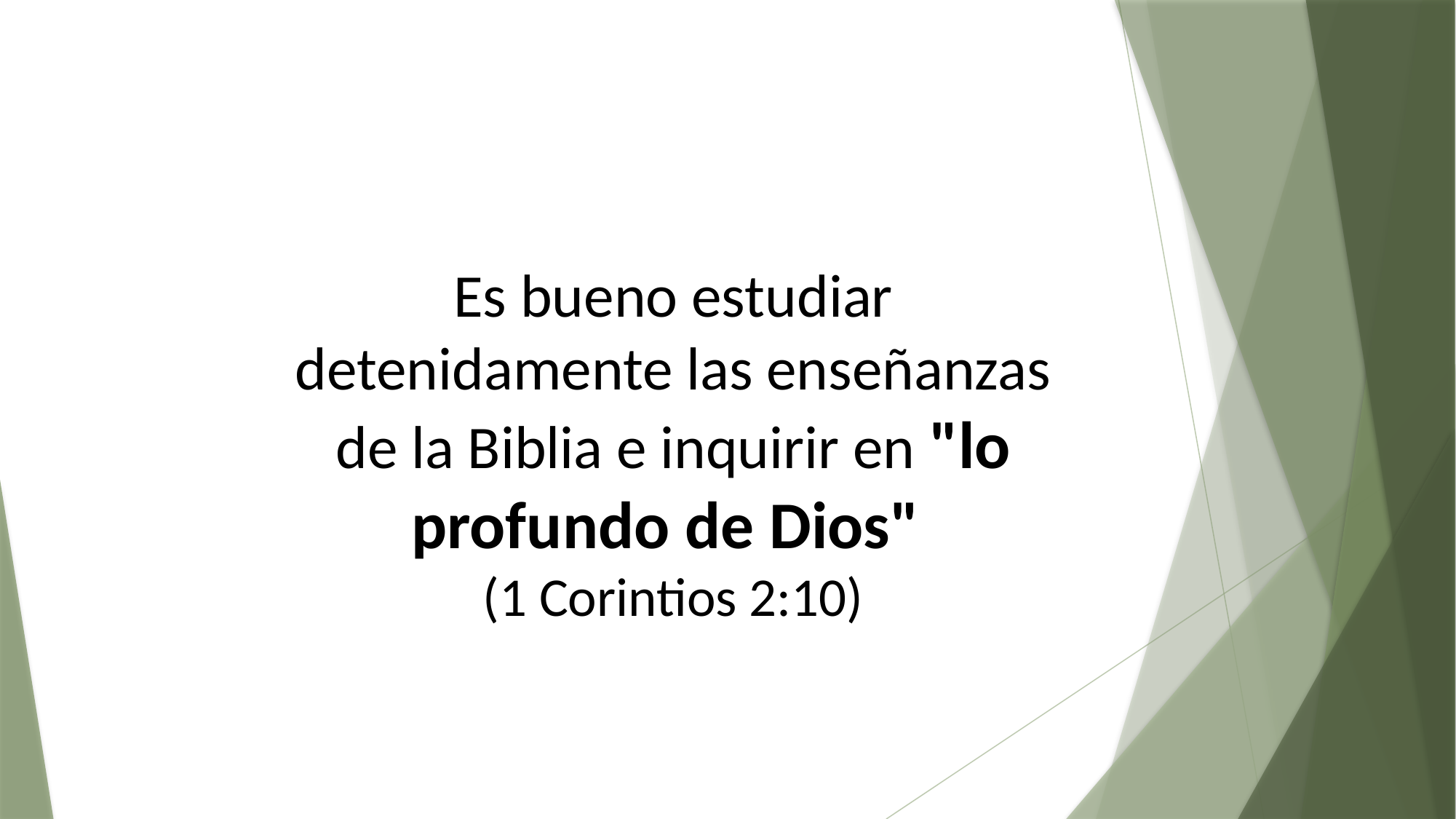

Es bueno estudiar detenidamente las enseñanzas de la Biblia e inquirir en "lo profundo de Dios"
(1 Corintios 2:10)